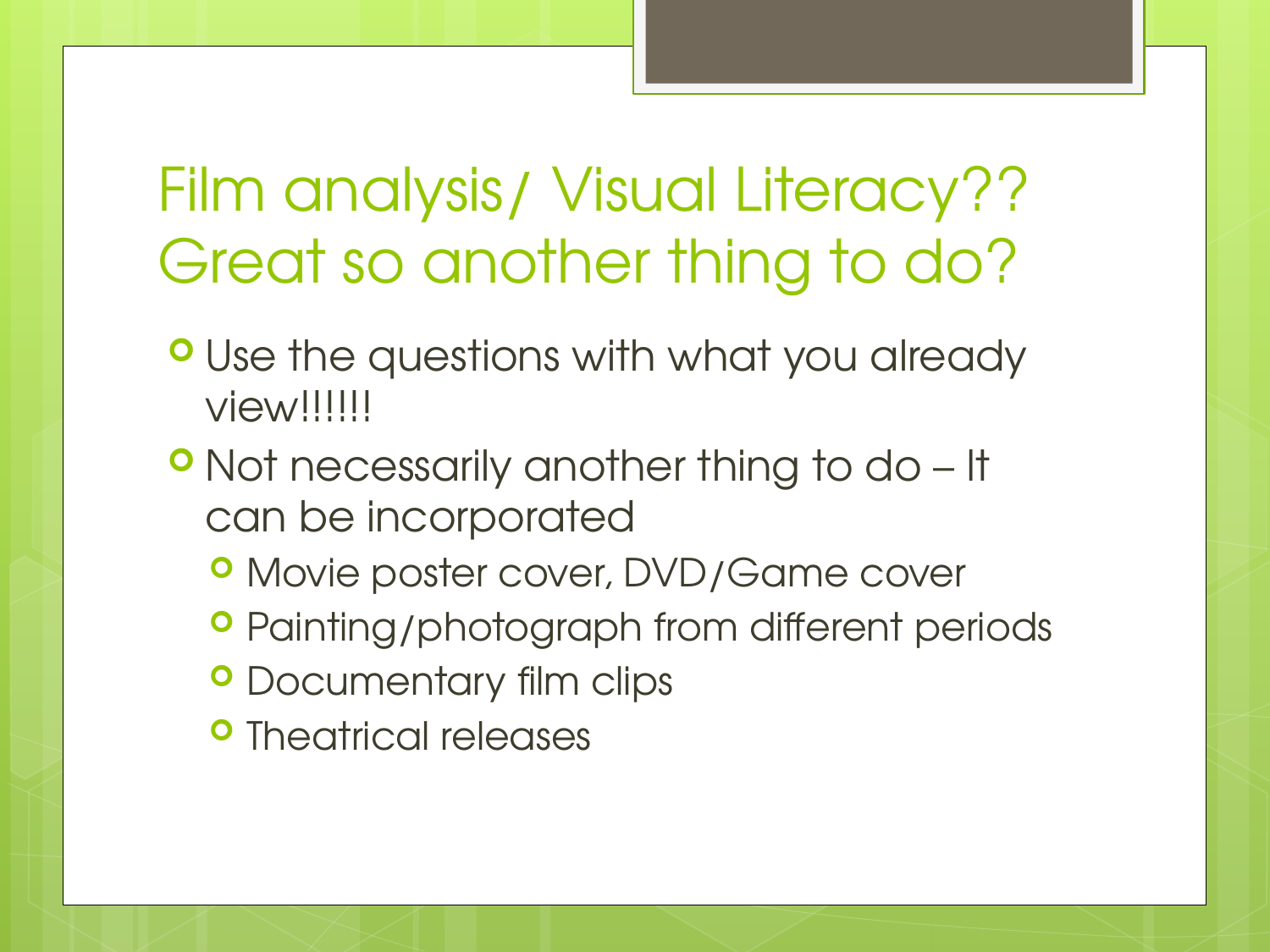

# Film analysis/ Visual Literacy?? Great so another thing to do?
Use the questions with what you already view!!!!!!
Not necessarily another thing to do – It can be incorporated
Movie poster cover, DVD/Game cover
Painting/photograph from different periods
Documentary film clips
Theatrical releases